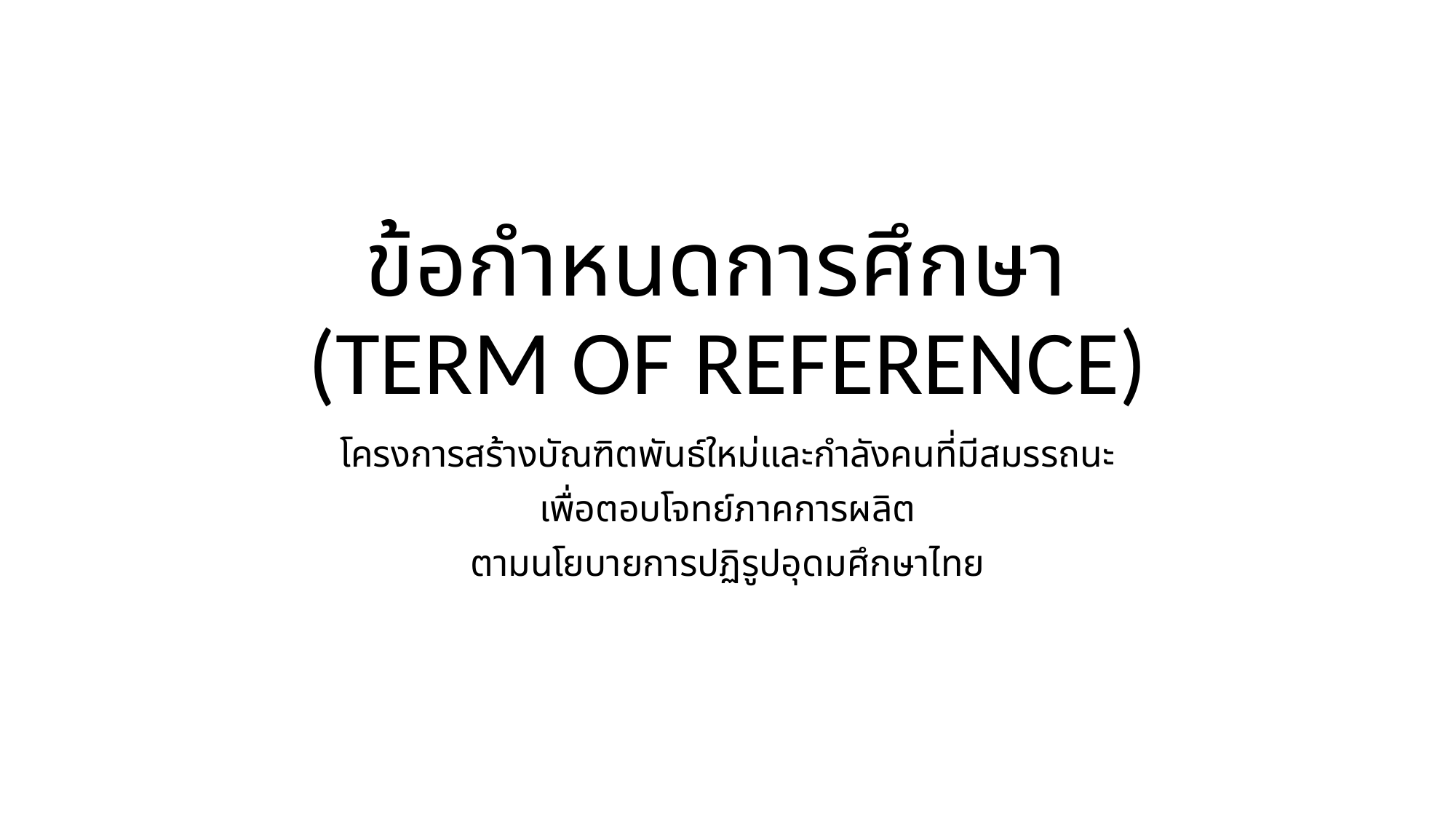

# ข้อกำหนดการศึกษา (TERM OF REFERENCE)
โครงการสร้างบัณฑิตพันธ์ใหม่และกำลังคนที่มีสมรรถนะ
เพื่อตอบโจทย์ภาคการผลิต
ตามนโยบายการปฏิรูปอุดมศึกษาไทย